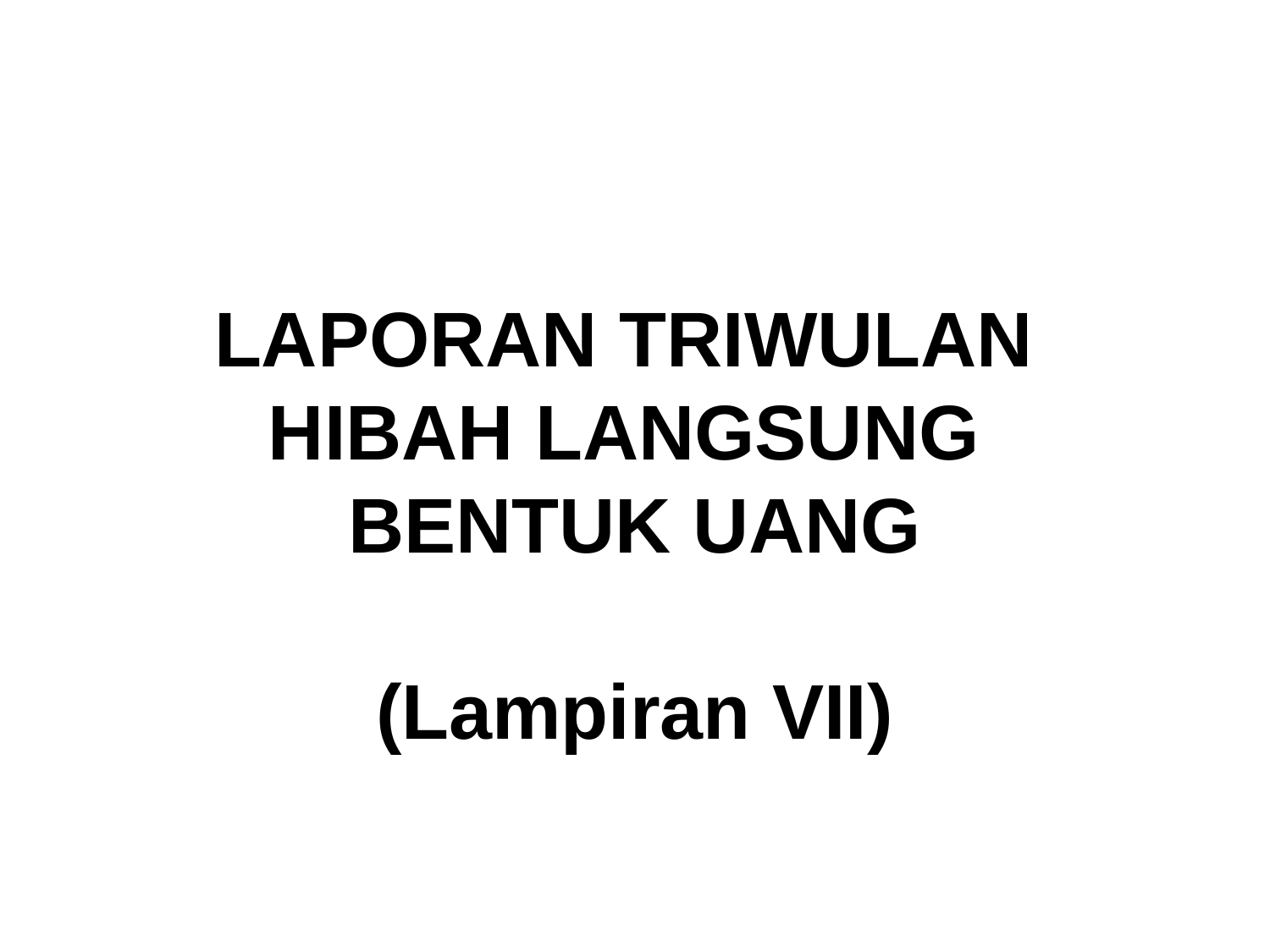

LAPORAN TRIWULAN
HIBAH LANGSUNG
BENTUK UANG

(Lampiran VII)